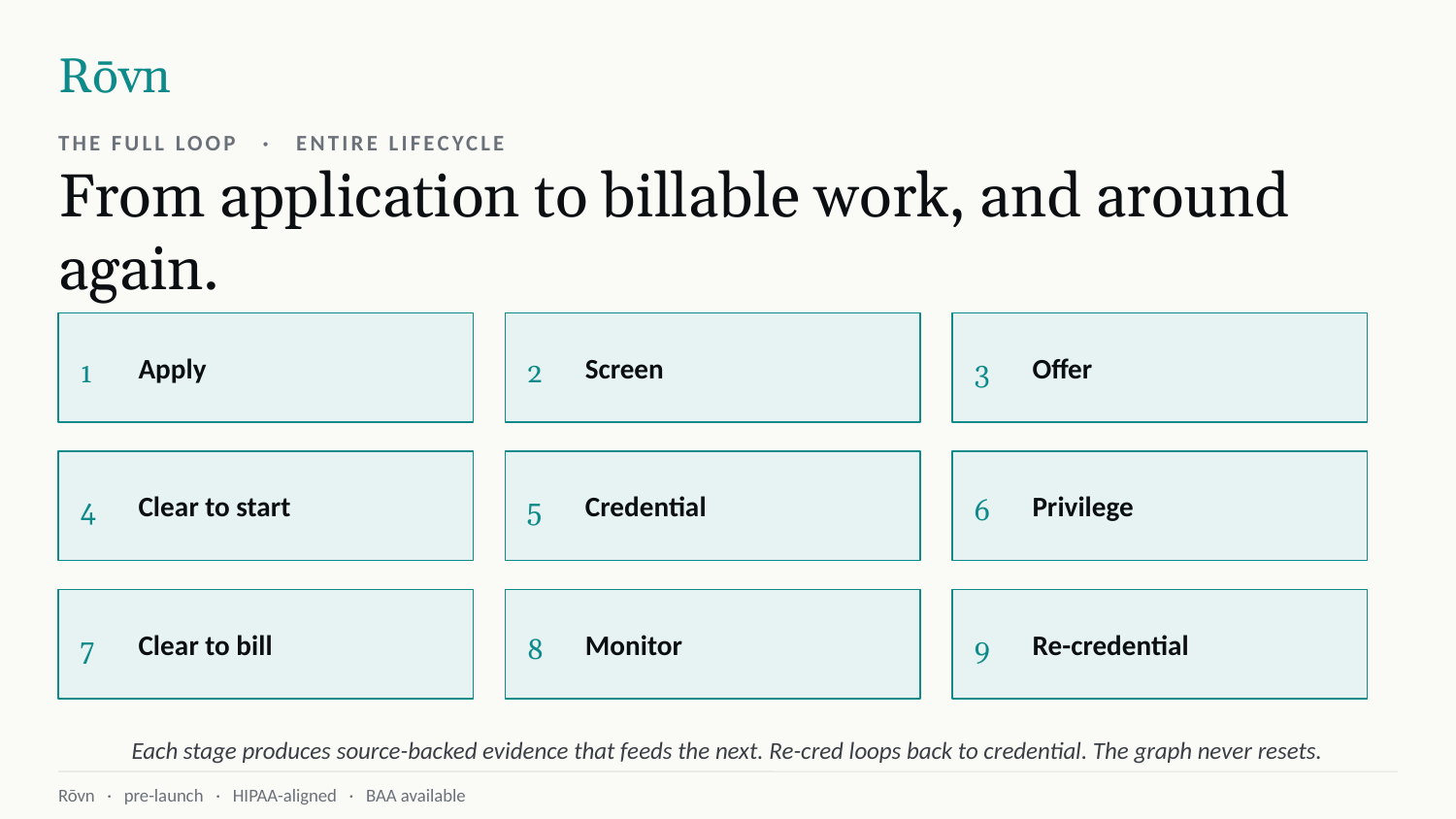

Rōvn
THE FULL LOOP   ·   ENTIRE LIFECYCLE
From application to billable work, and around again.

Apply
Screen
Offer
1
2
3

Clear to start
Credential
Privilege
4
5
6

Clear to bill
Monitor
Re-credential
7
8
9
Each stage produces source-backed evidence that feeds the next. Re-cred loops back to credential. The graph never resets.

Rōvn   ·   pre-launch   ·   HIPAA-aligned   ·   BAA available